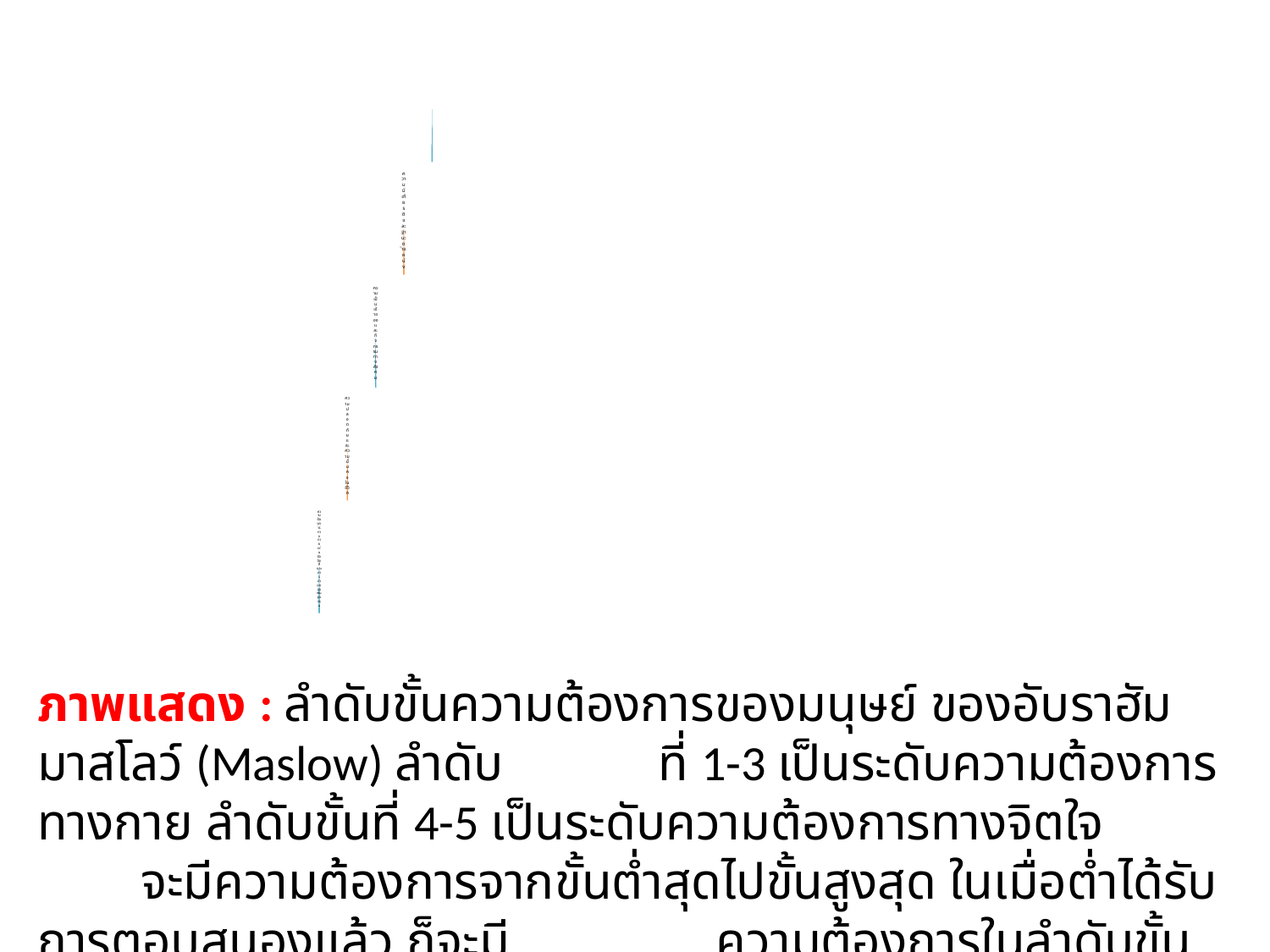

ความมีเกียรติและฐานะ ตำแหน่ง
ความเป็นเจ้าของและกิจกรรมทางสังคม
ความปลอดภัยและความมั่นคงในชีวิต
ความต้องการทางกาย เช่น ปัจจัยสี่ และการถ่ายทอดพันธุกรรม
ภาพแสดง : ลำดับขั้นความต้องการของมนุษย์ ของอับราฮัม มาสโลว์ (Maslow) ลำดับ            ที่ 1-3 เป็นระดับความต้องการทางกาย ลำดับขั้นที่ 4-5 เป็นระดับความต้องการทางจิตใจ                  จะมีความต้องการจากขั้นต่ำสุดไปขั้นสูงสุด ในเมื่อต่ำได้รับการตอบสนองแล้ว ก็จะมี                ความต้องการในลำดับขั้นต่อไป